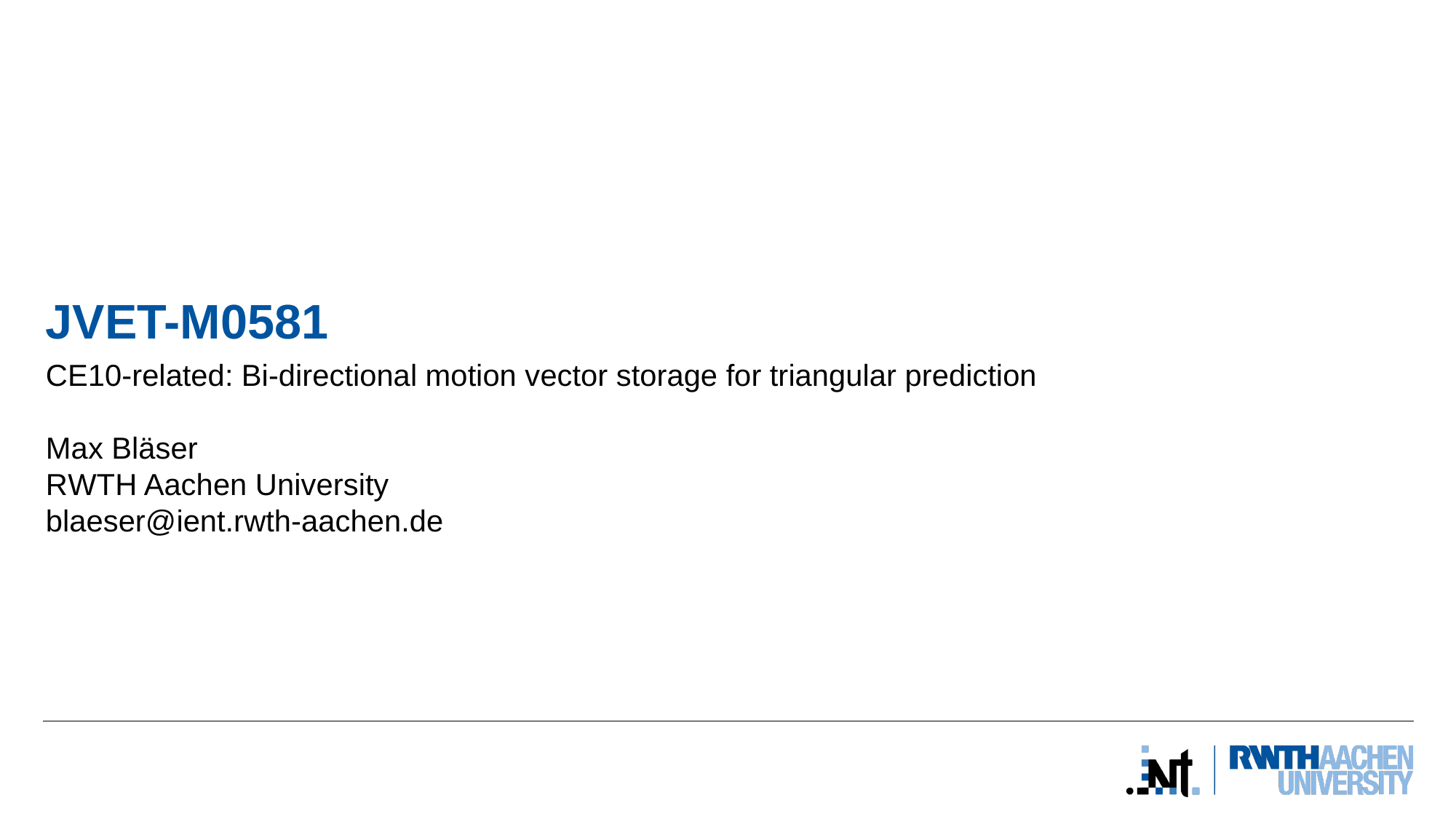

# JVET-M0581
CE10-related: Bi-directional motion vector storage for triangular prediction

Max Bläser
RWTH Aachen University
blaeser@ient.rwth-aachen.de